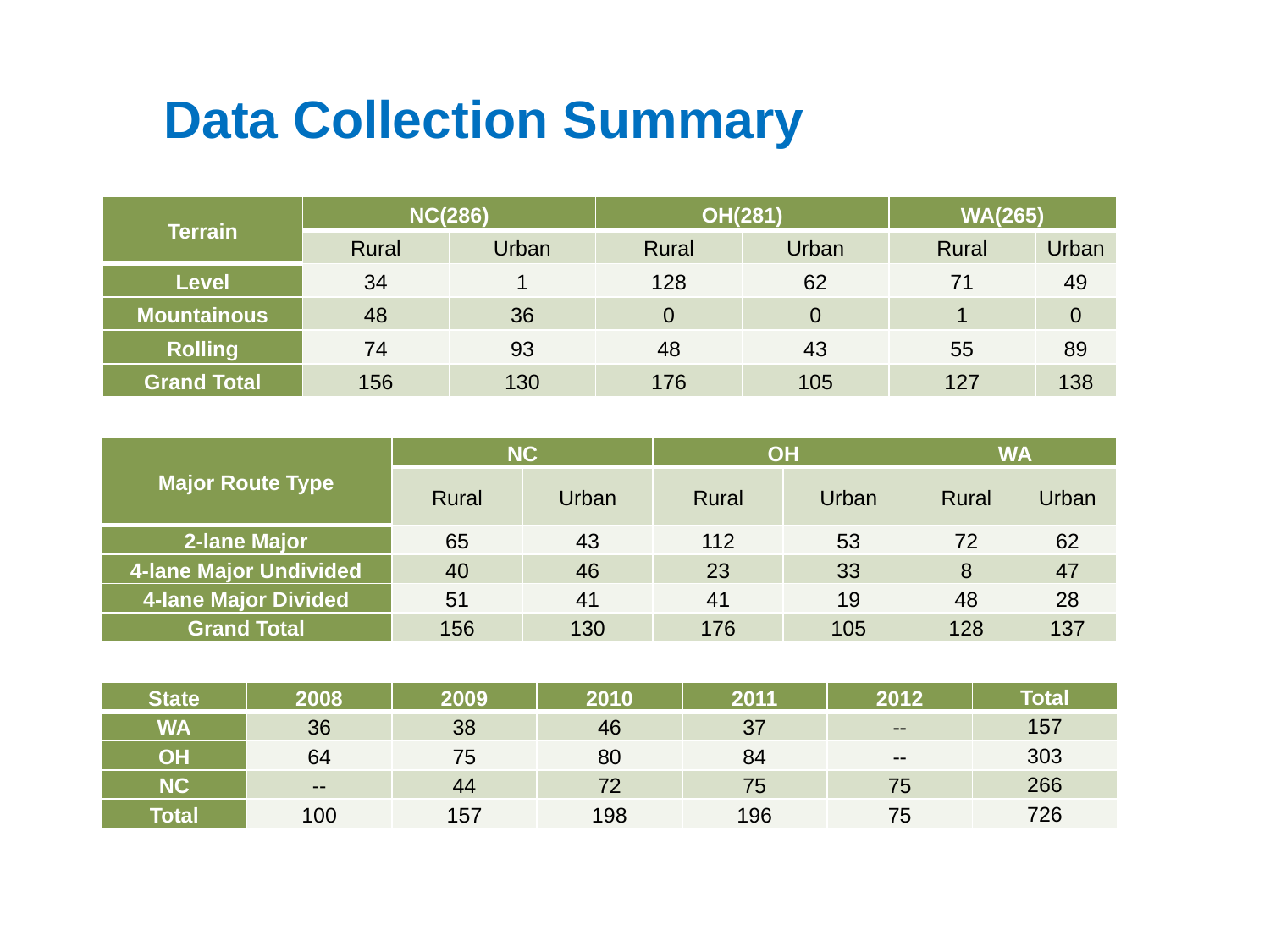

# Data Collection Summary
| Terrain | NC(286) |  | OH(281) |  | WA(265) |  |
| --- | --- | --- | --- | --- | --- | --- |
|  | Rural | Urban | Rural | Urban | Rural | Urban |
| Level | 34 | 1 | 128 | 62 | 71 | 49 |
| Mountainous | 48 | 36 | 0 | 0 | 1 | 0 |
| Rolling | 74 | 93 | 48 | 43 | 55 | 89 |
| Grand Total | 156 | 130 | 176 | 105 | 127 | 138 |
| Major Route Type | NC |  | OH |  | WA |  |
| --- | --- | --- | --- | --- | --- | --- |
|  | Rural | Urban | Rural | Urban | Rural | Urban |
| 2-lane Major | 65 | 43 | 112 | 53 | 72 | 62 |
| 4-lane Major Undivided | 40 | 46 | 23 | 33 | 8 | 47 |
| 4-lane Major Divided | 51 | 41 | 41 | 19 | 48 | 28 |
| Grand Total | 156 | 130 | 176 | 105 | 128 | 137 |
| State | 2008 | 2009 | 2010 | 2011 | 2012 | Total |
| --- | --- | --- | --- | --- | --- | --- |
| WA | 36 | 38 | 46 | 37 | -- | 157 |
| OH | 64 | 75 | 80 | 84 | -- | 303 |
| NC | -- | 44 | 72 | 75 | 75 | 266 |
| Total | 100 | 157 | 198 | 196 | 75 | 726 |